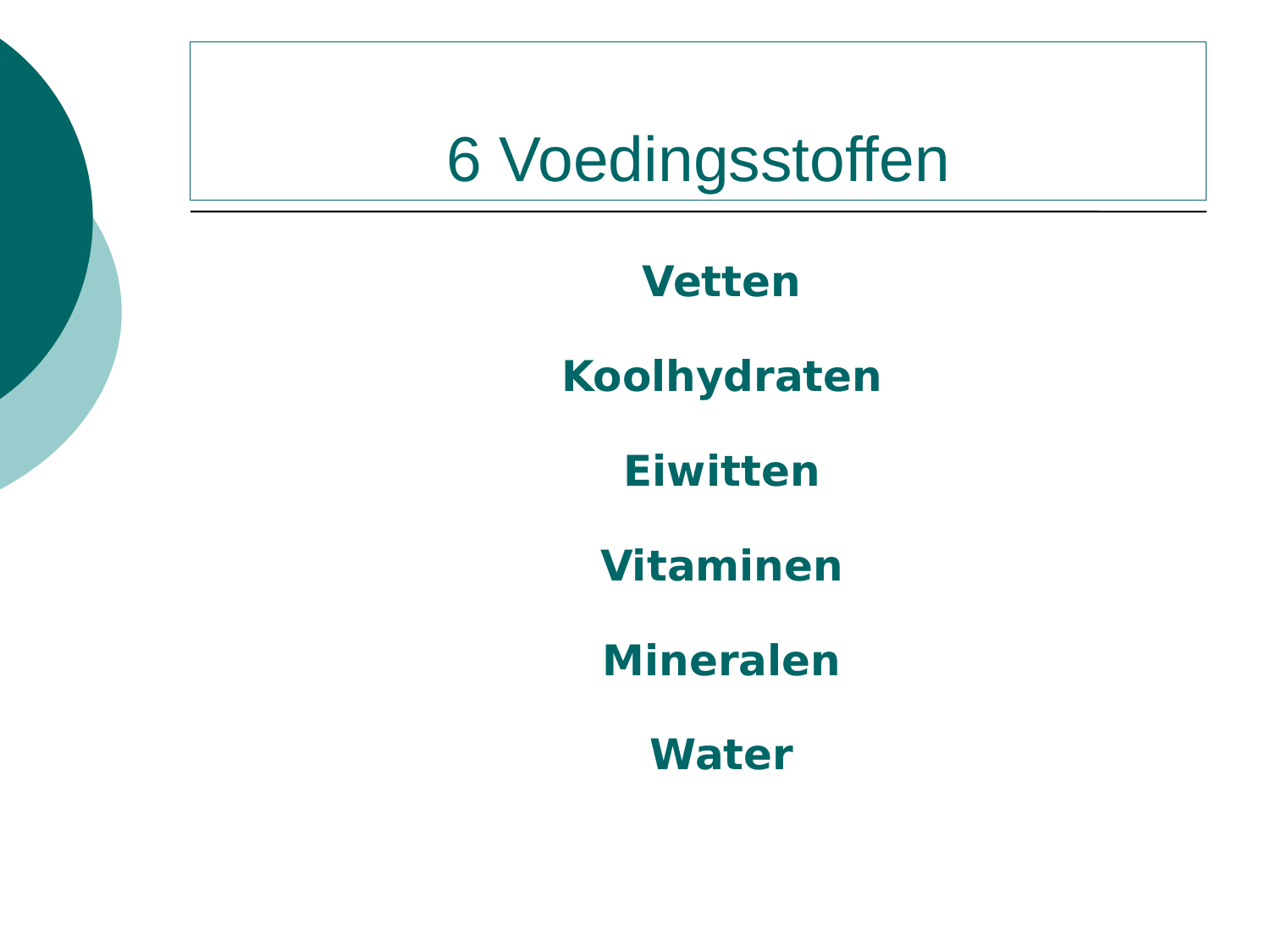

# 6 Voedingsstoffen
	Vetten

	Koolhydraten

	Eiwitten

	Vitaminen

	Mineralen

	Water